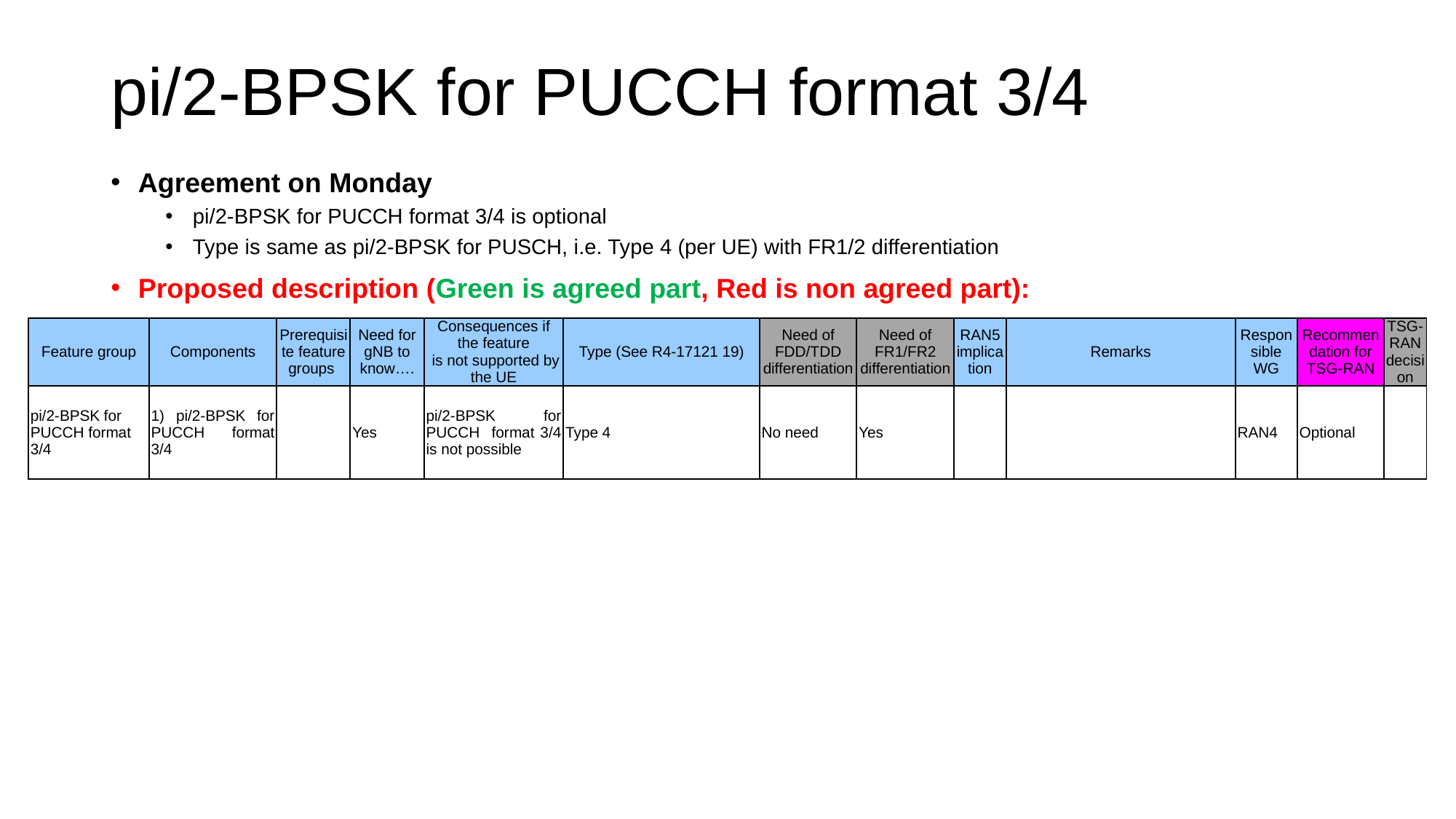

# pi/2-BPSK for PUCCH format 3/4
Agreement on Monday
pi/2-BPSK for PUCCH format 3/4 is optional
Type is same as pi/2-BPSK for PUSCH, i.e. Type 4 (per UE) with FR1/2 differentiation
Proposed description (Green is agreed part, Red is non agreed part):

| Feature group | Components | Prerequisite feature groups | Need for gNB to know…. | Consequences if the feature is not supported by the UE | Type (See R4-17121 19) | Need of FDD/TDD differentiation | Need of FR1/FR2 differentiation | RAN5 implication | Remarks | Responsible WG | Recommendation for TSG-RAN | TSG-RAN decision |
| --- | --- | --- | --- | --- | --- | --- | --- | --- | --- | --- | --- | --- |
| pi/2-BPSK for PUCCH format 3/4 | 1) pi/2-BPSK for PUCCH format 3/4 |  | Yes | pi/2-BPSK for PUCCH format 3/4 is not possible | Type 4 | No need | Yes |  |  | RAN4 | Optional |  |